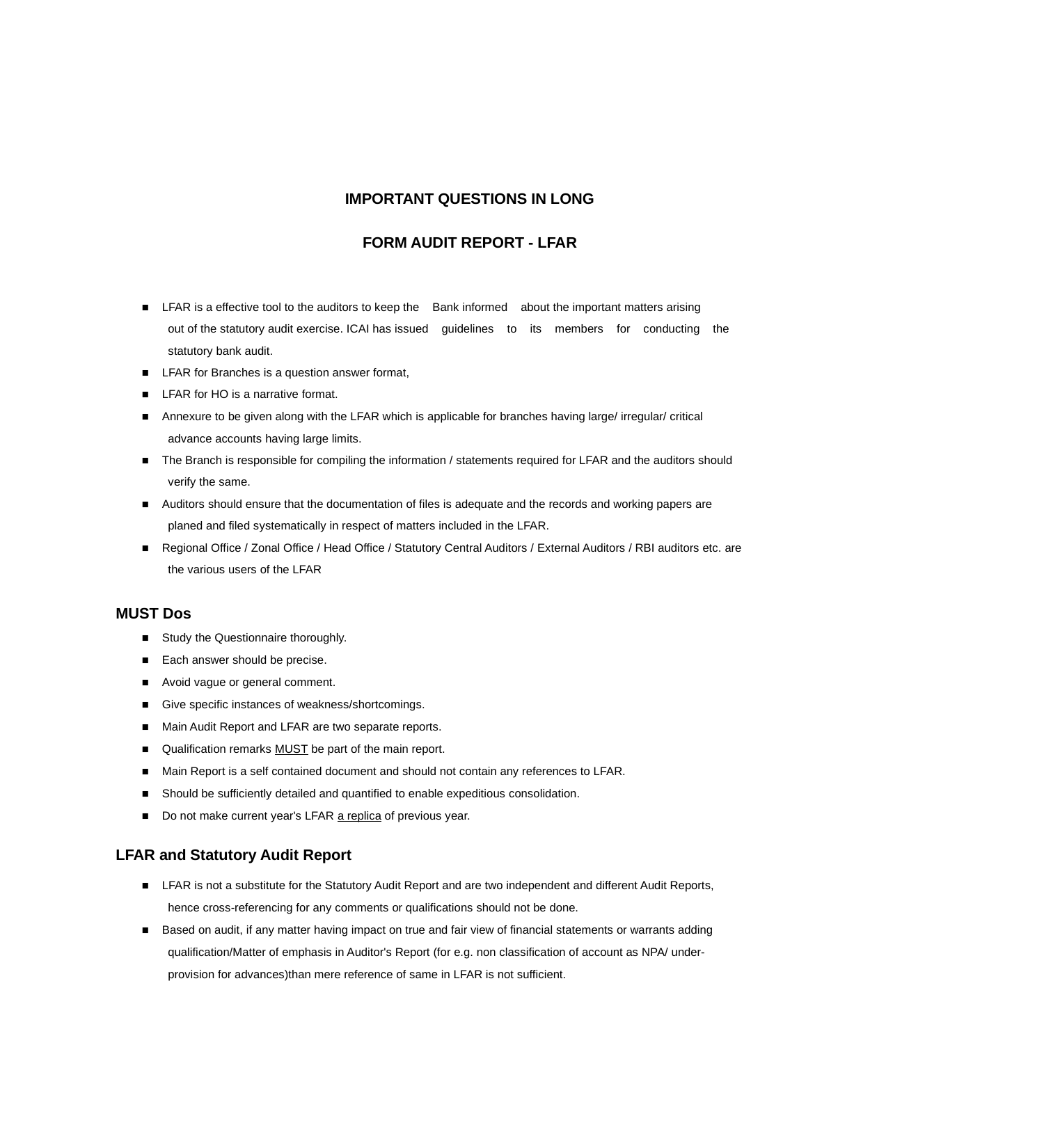

IMPORTANT QUESTIONS IN LONG FORM AUDIT REPORT - LFAR
■    LFAR is a effective tool to the auditors to keep the    Bank informed    about the important matters arising
out of the statutory audit exercise. ICAI has issued    guidelines    to    its    members    for    conducting    the
statutory bank audit.
■    LFAR for Branches is a question answer format,
■    LFAR for HO is a narrative format.
■    Annexure to be given along with the LFAR which is applicable for branches having large/ irregular/ critical advance accounts having large limits.
■    The Branch is responsible for compiling the information / statements required for LFAR and the auditors should verify the same.
■    Auditors should ensure that the documentation of files is adequate and the records and working papers are planed and filed systematically in respect of matters included in the LFAR.
■    Regional Office / Zonal Office / Head Office / Statutory Central Auditors / External Auditors / RBI auditors etc. are the various users of the LFAR
MUST Dos
■    Study the Questionnaire thoroughly.
■    Each answer should be precise.
■    Avoid vague or general comment.
■    Give specific instances of weakness/shortcomings.
■    Main Audit Report and LFAR are two separate reports.
■    Qualification remarks MUST be part of the main report.
■    Main Report is a self contained document and should not contain any references to LFAR.
■    Should be sufficiently detailed and quantified to enable expeditious consolidation.
■    Do not make current year's LFAR a replica of previous year.
LFAR and Statutory Audit Report
■    LFAR is not a substitute for the Statutory Audit Report and are two independent and different Audit Reports, hence cross-referencing for any comments or qualifications should not be done.
■    Based on audit, if any matter having impact on true and fair view of financial statements or warrants adding qualification/Matter of emphasis in Auditor's Report (for e.g. non classification of account as NPA/ under-provision for advances)than mere reference of same in LFAR is not sufficient.